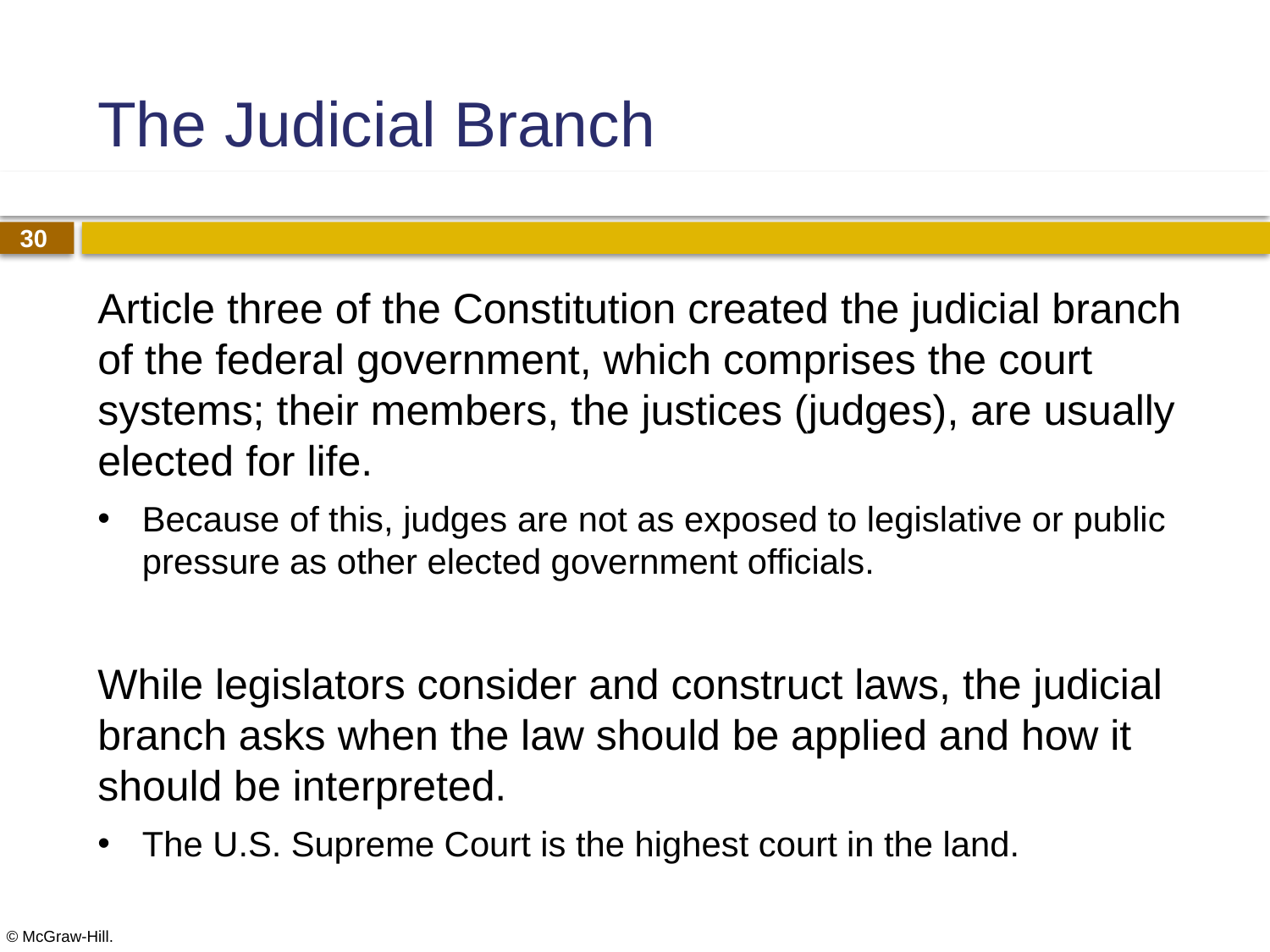

# The Judicial Branch
Article three of the Constitution created the judicial branch of the federal government, which comprises the court systems; their members, the justices (judges), are usually elected for life.
Because of this, judges are not as exposed to legislative or public pressure as other elected government officials.

While legislators consider and construct laws, the judicial branch asks when the law should be applied and how it should be interpreted.
The U.S. Supreme Court is the highest court in the land.